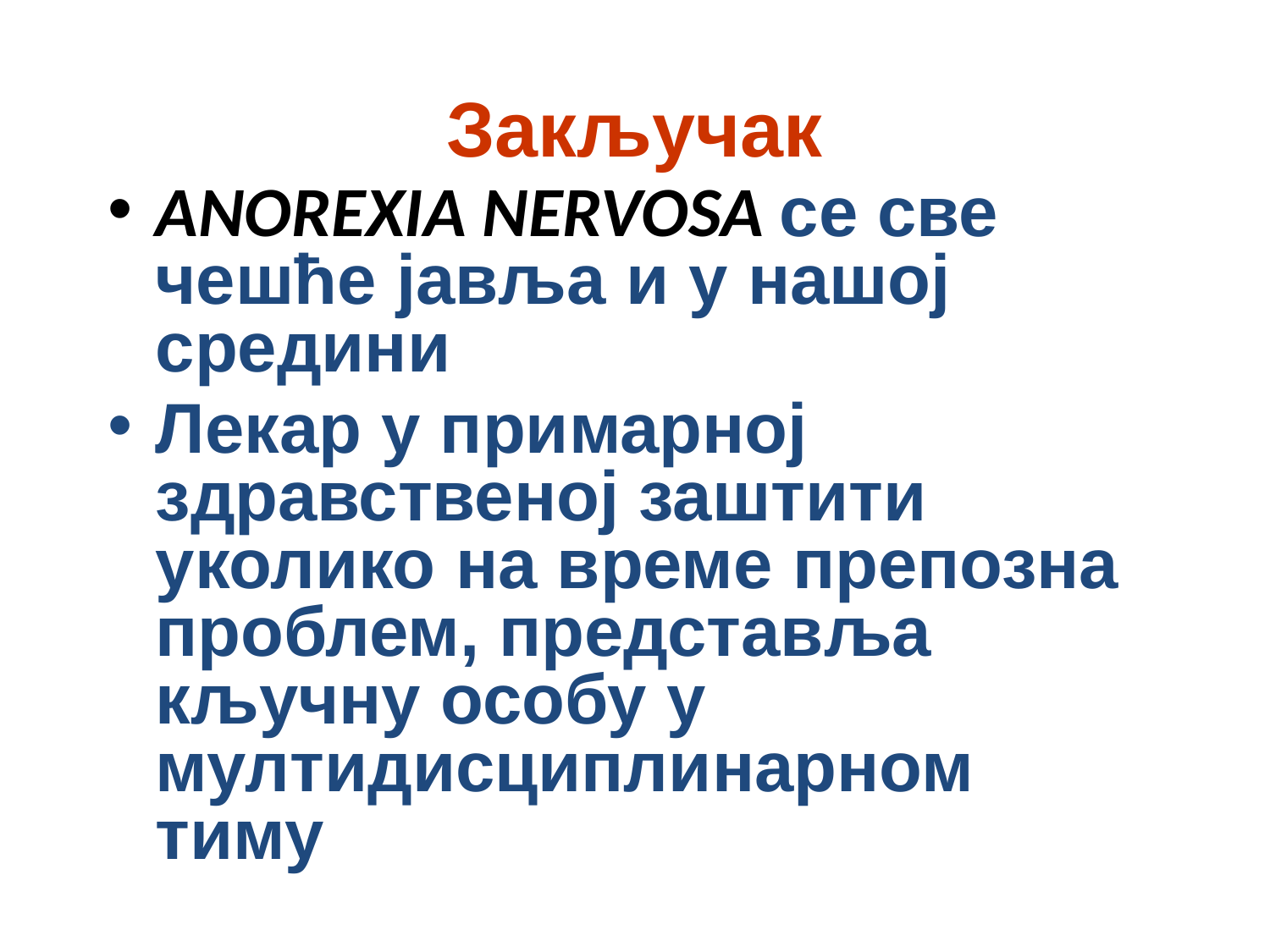

# Закључак
ANOREXIA NERVOSA се све чешће јавља и у нашој средини
Лекар у примарној здравственој заштити уколико на време препозна проблем, представља кључну особу у мултидисциплинарном тиму